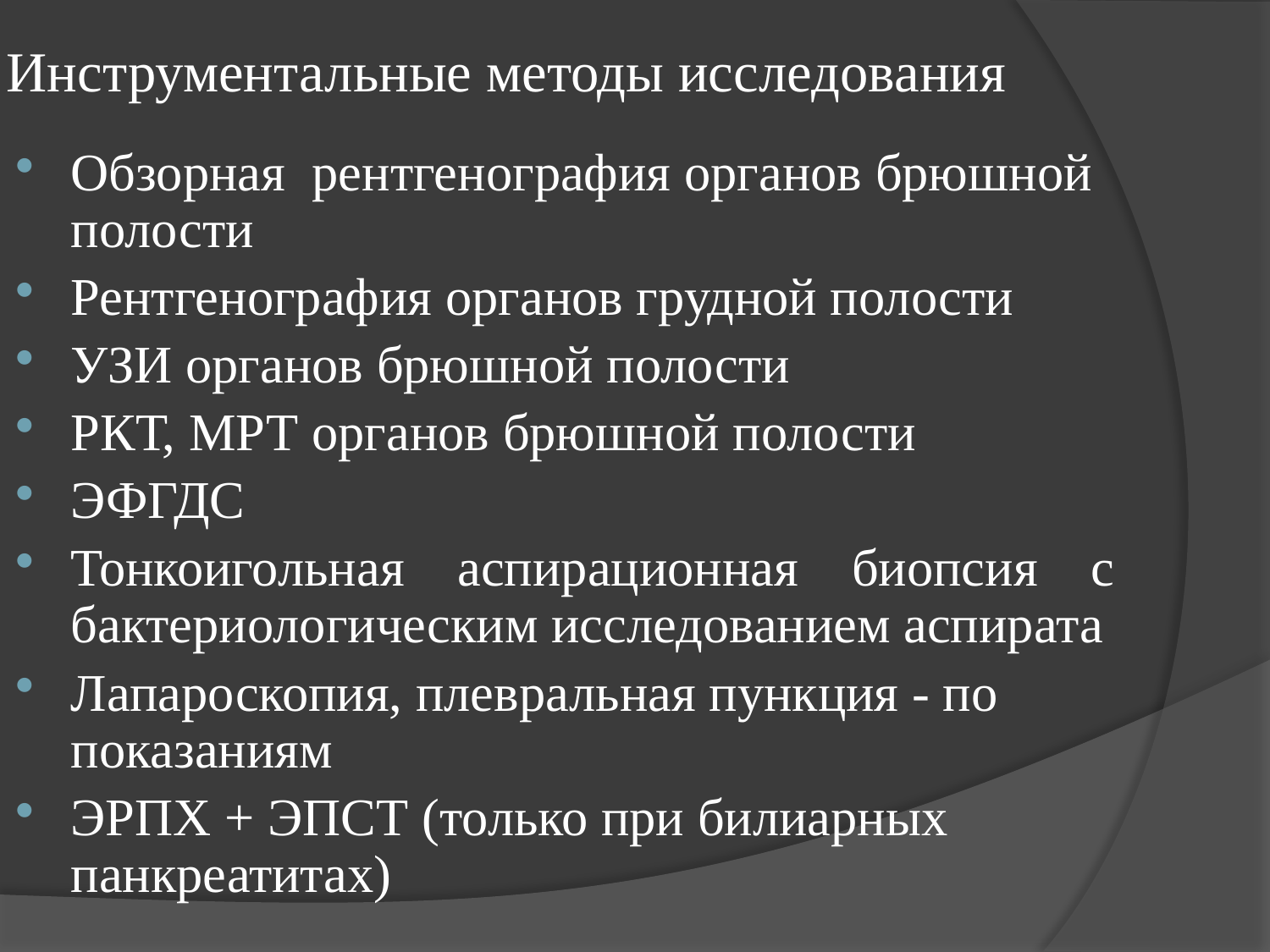

# Инструментальные методы исследования
Обзорная  рентгенография органов брюшной полости
Рентгенография органов грудной полости
УЗИ органов брюшной полости
РКТ, МРТ органов брюшной полости
ЭФГДС
Тонкоигольная    аспирационная    биопсия    с бактериологическим исследованием аспирата
Лапароскопия, плевральная пункция - по показаниям
ЭРПХ + ЭПСТ (только при билиарных панкреатитах)